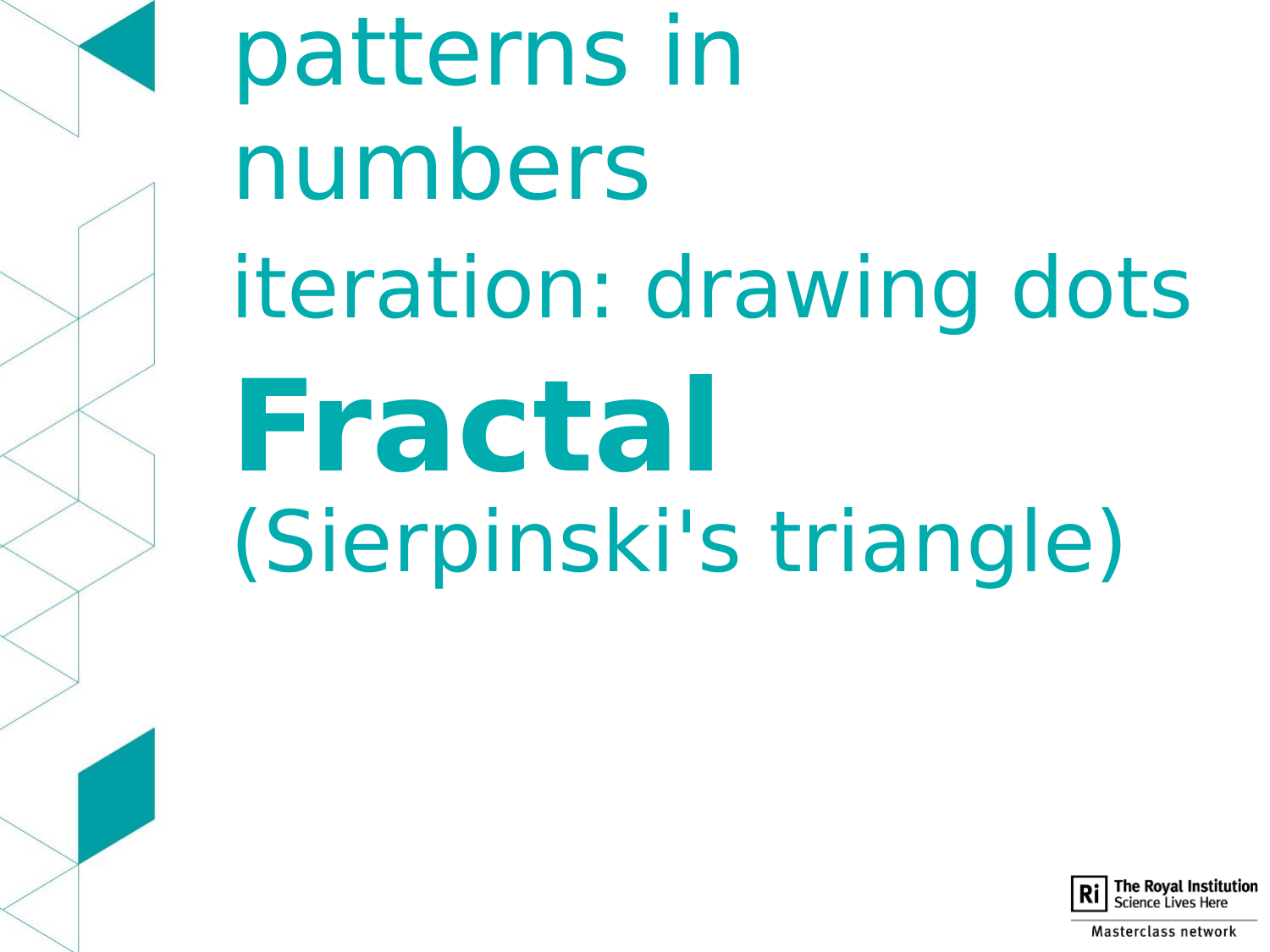

patterns in numbers
iteration: drawing dots
Fractal
(Sierpinski's triangle)